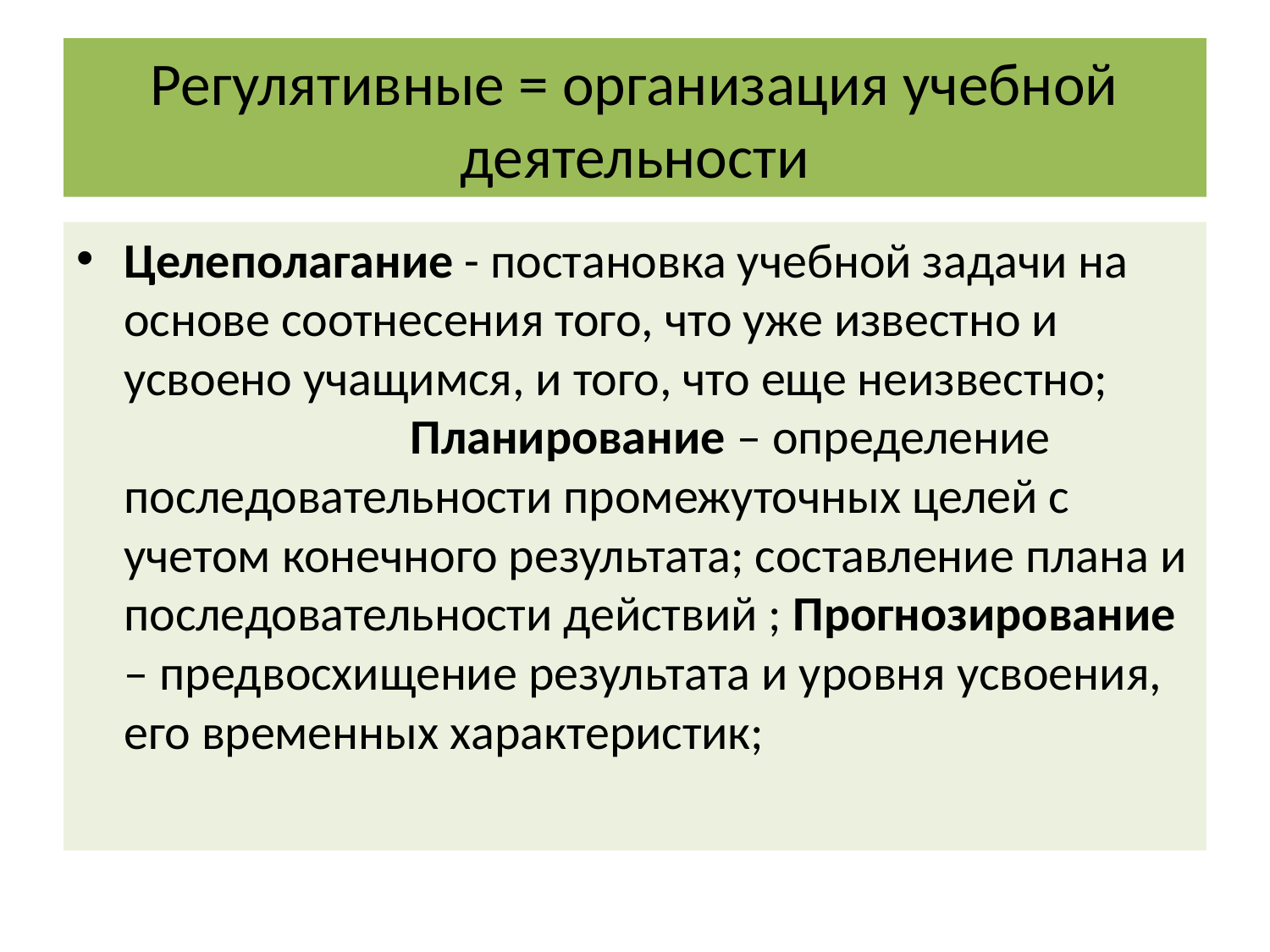

# Регулятивные = организация учебной деятельности
Целеполагание - постановка учебной задачи на основе соотнесения того, что уже известно и усвоено учащимся, и того, что еще неизвестно;                                  Планирование – определение последовательности промежуточных целей с учетом конечного результата; составление плана и последовательности действий ; Прогнозирование – предвосхищение результата и уровня усвоения, его временных характеристик;